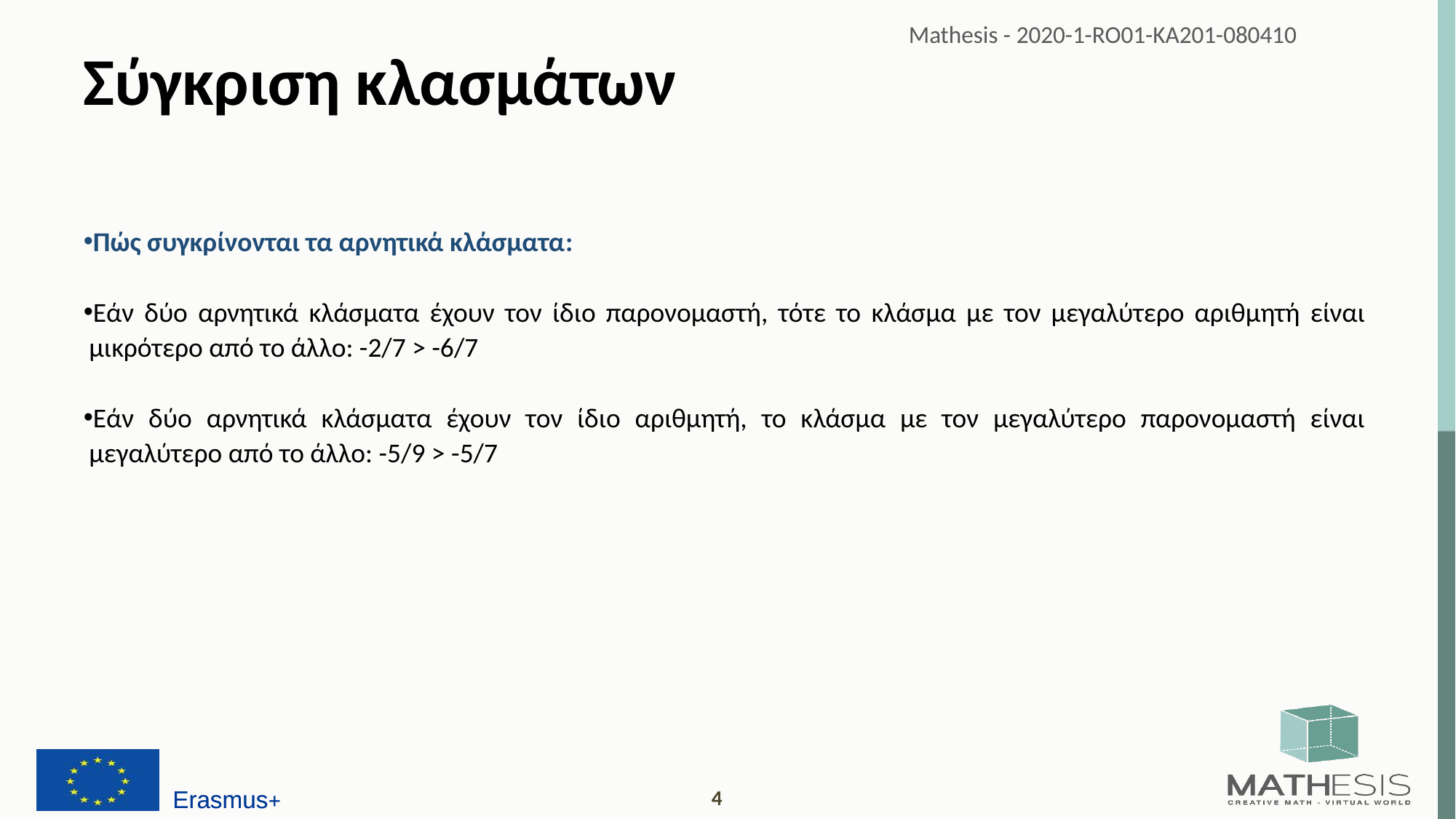

# Σύγκριση κλασμάτων

Πώς συγκρίνονται τα αρνητικά κλάσματα:
Εάν δύο αρνητικά κλάσματα έχουν τον ίδιο παρονομαστή, τότε το κλάσμα με τον μεγαλύτερο αριθμητή είναι μικρότερο από το άλλο: -2/7 > -6/7
Εάν δύο αρνητικά κλάσματα έχουν τον ίδιο αριθμητή, το κλάσμα με τον μεγαλύτερο παρονομαστή είναι μεγαλύτερο από το άλλο: -5/9 > -5/7